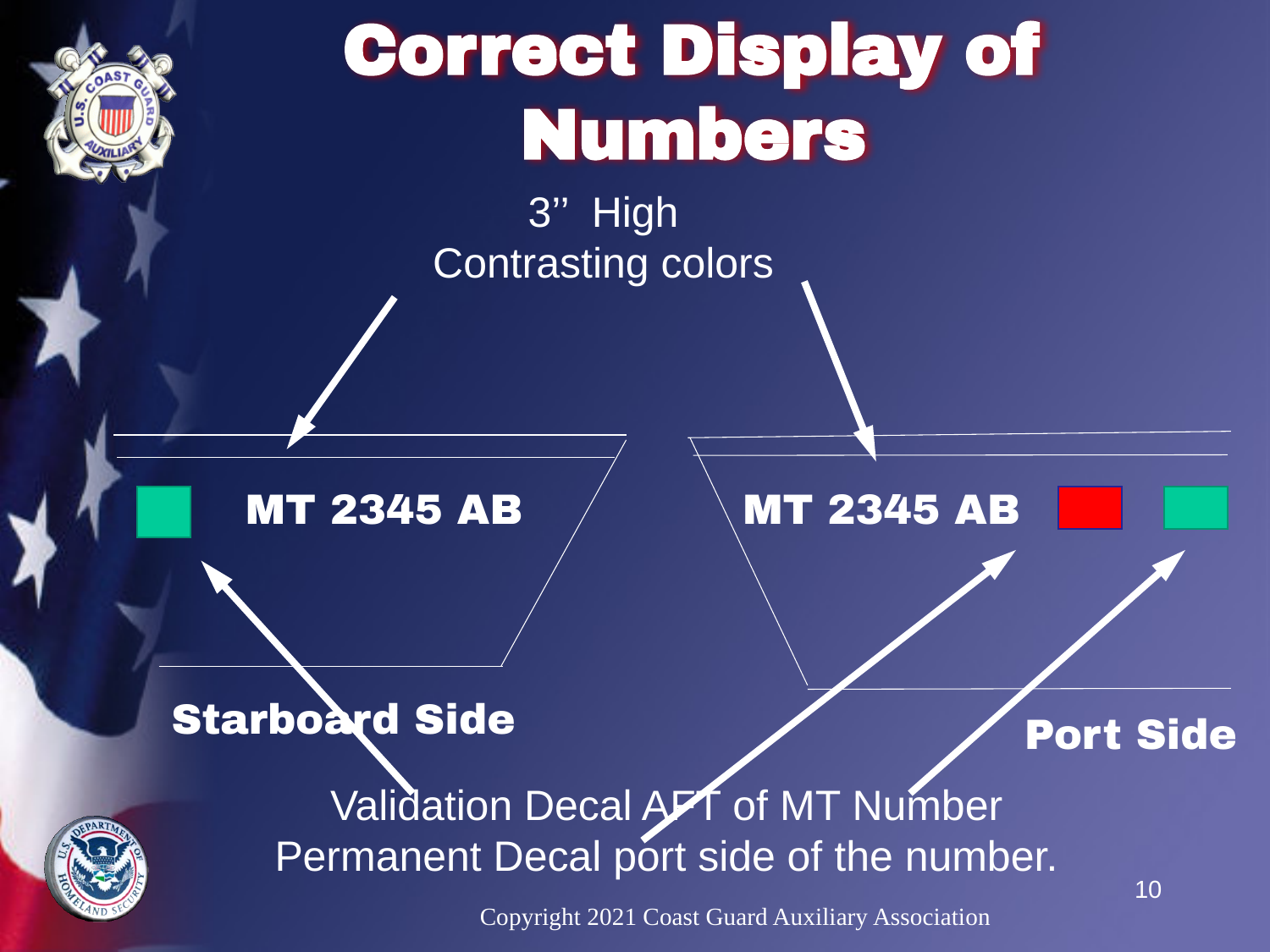

Correct Display of Numbers
3’’  High
Contrasting colors
MT 2345 AB
MT 2345 AB

Starboard Side
Port Side
Validation Decal AFT of MT Number
Permanent Decal port side of the number.
10
Copyright 2021 Coast Guard Auxiliary Association